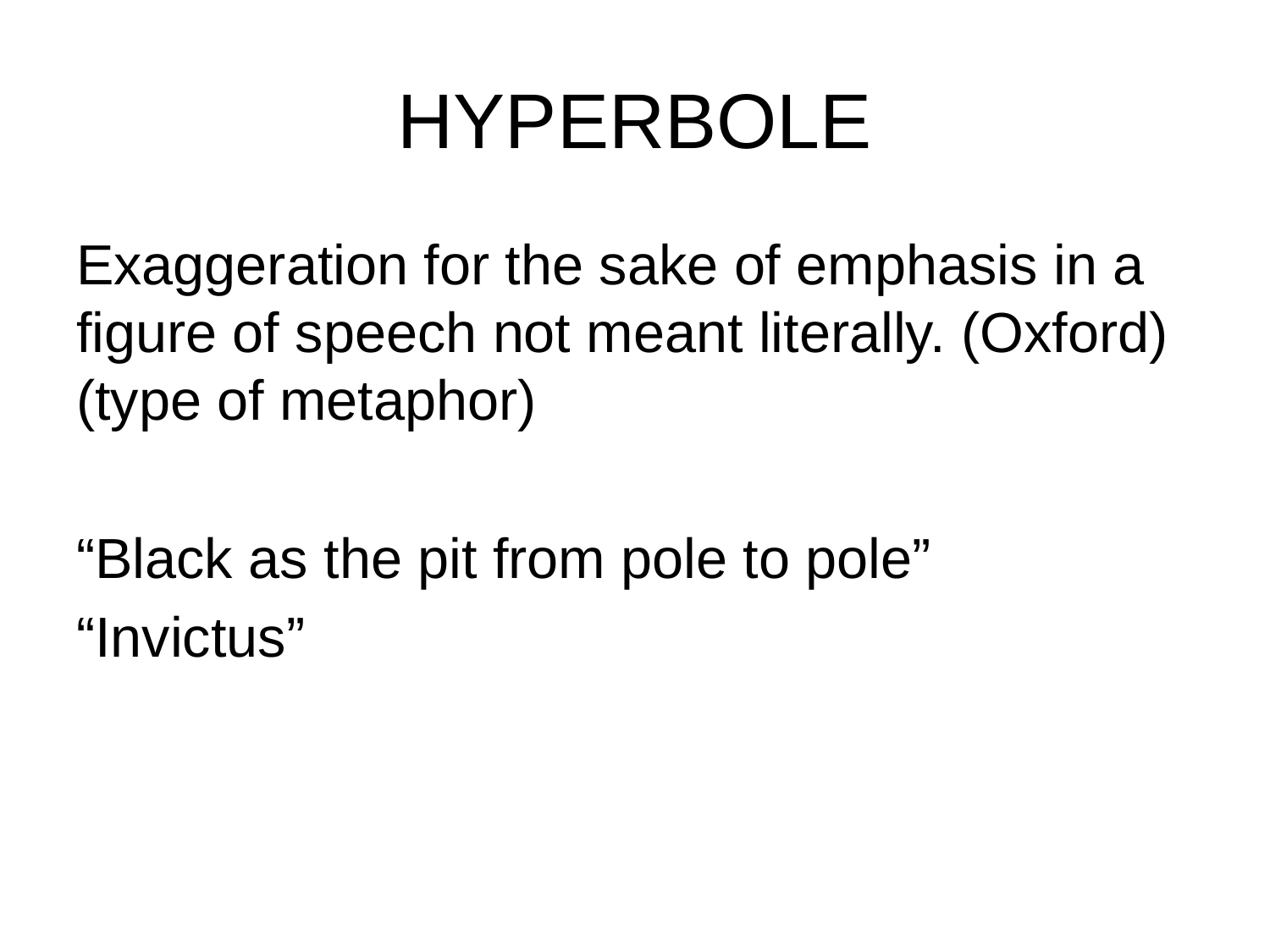

# HYPERBOLE
Exaggeration for the sake of emphasis in a figure of speech not meant literally. (Oxford) (type of metaphor)

“Black as the pit from pole to pole”
“Invictus”